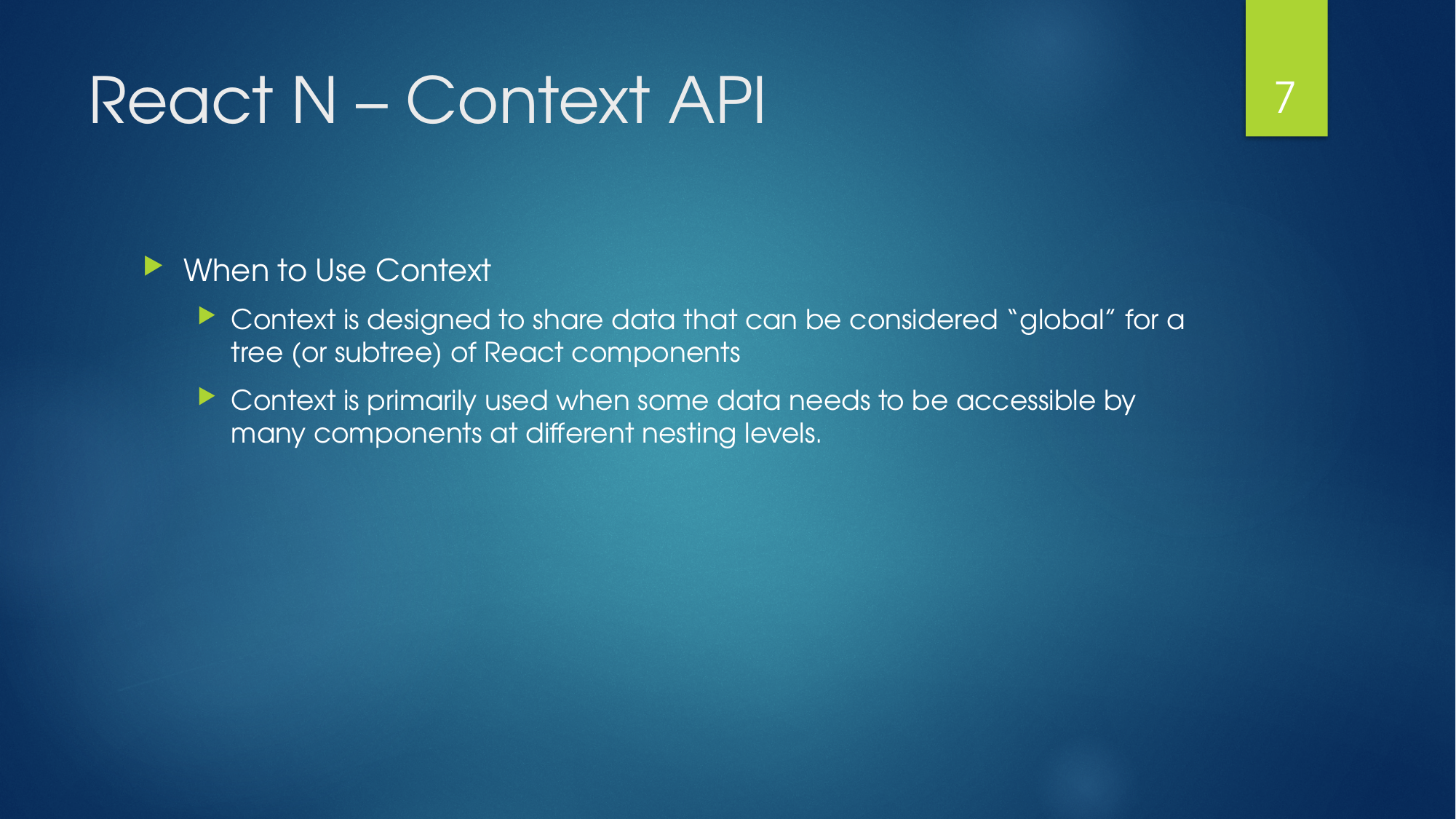

7
# React N – Context API
When to Use Context
Context is designed to share data that can be considered “global” for a tree (or subtree) of React components
Context is primarily used when some data needs to be accessible by many components at different nesting levels.